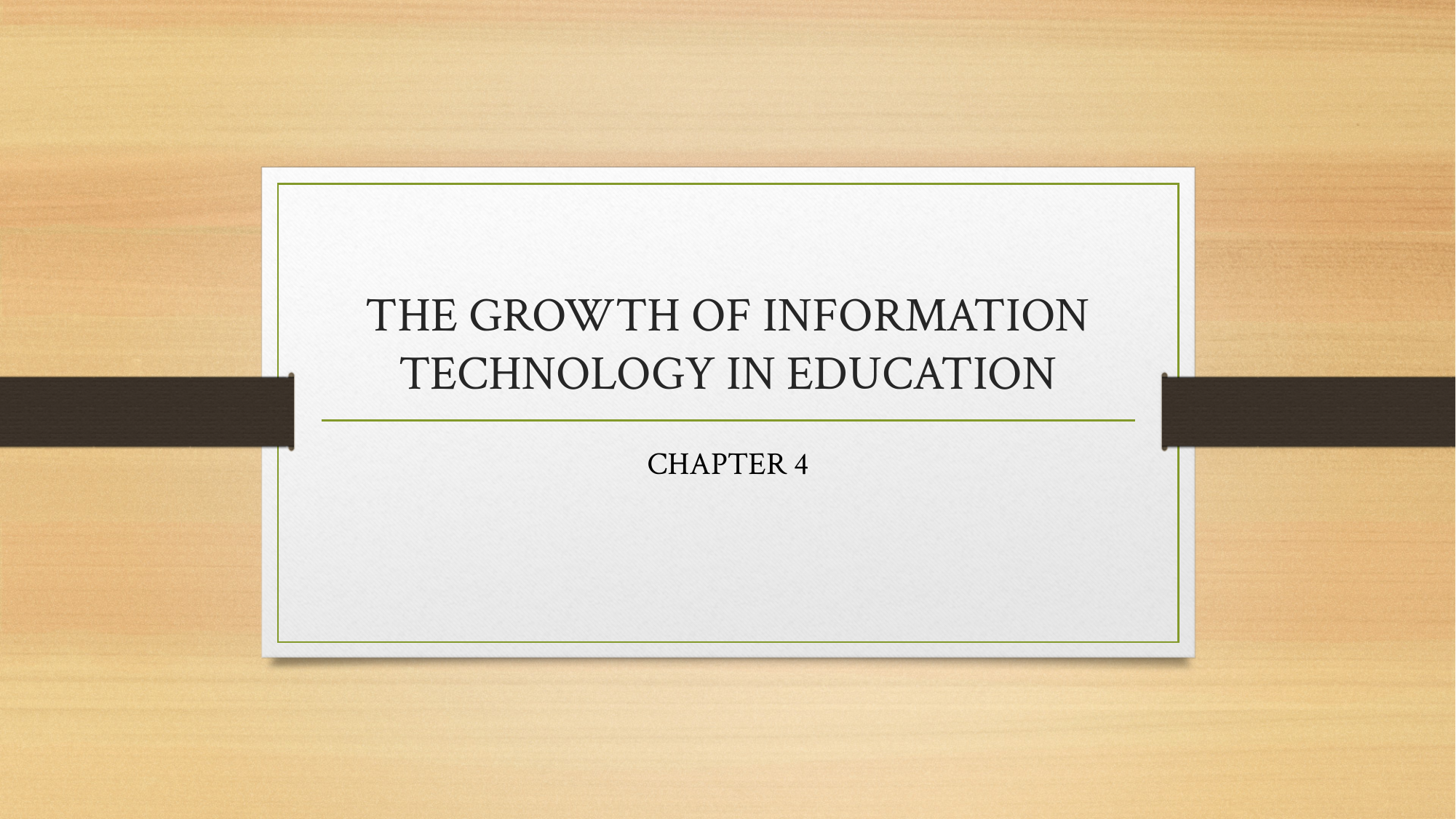

# THE GROWTH OF INFORMATION TECHNOLOGY IN EDUCATION
CHAPTER 4